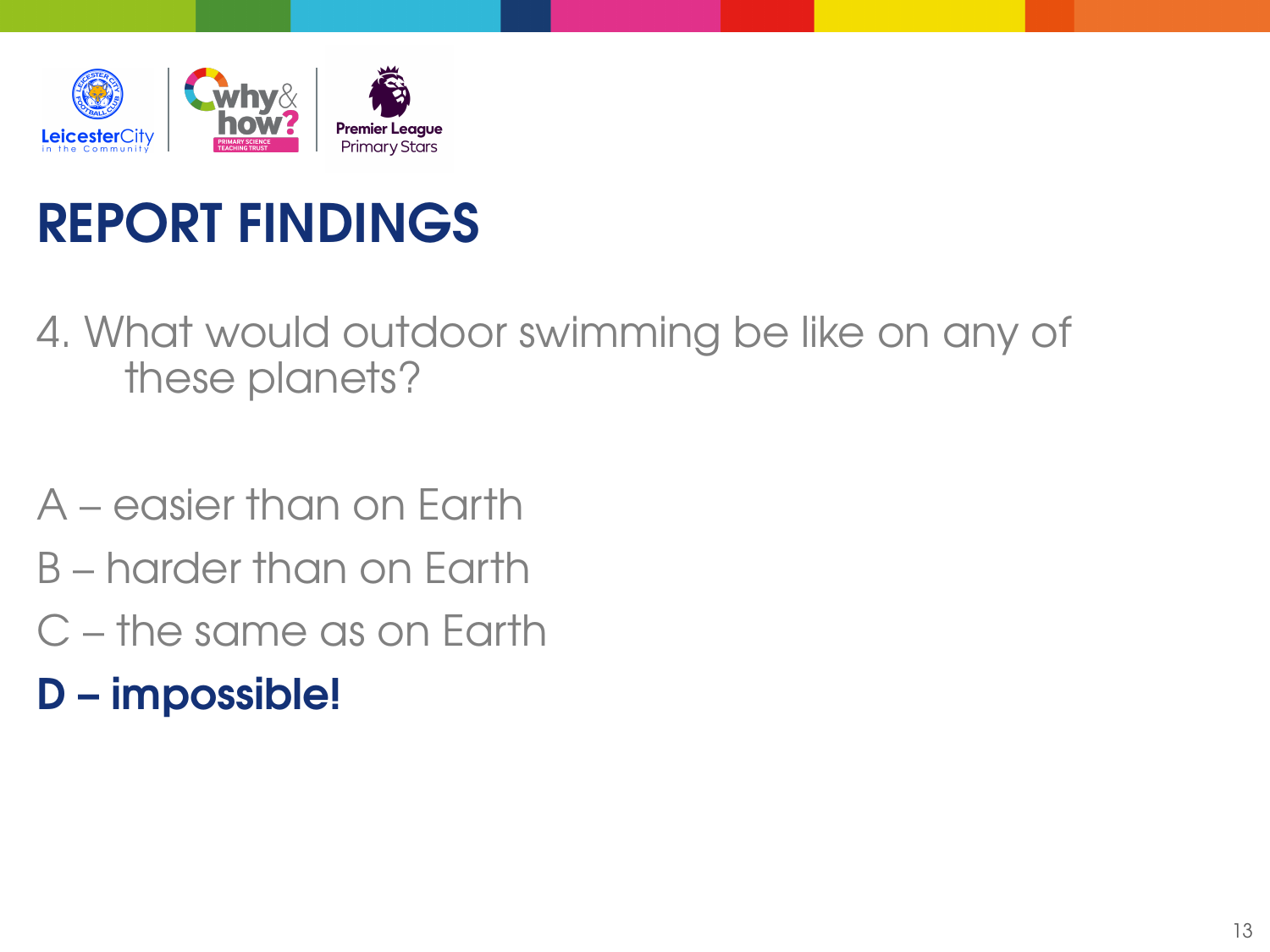

REPORT FINDINGS
4. What would outdoor swimming be like on any of these planets?

A – easier than on Earth
B – harder than on Earth
C – the same as on Earth
D – impossible!

13